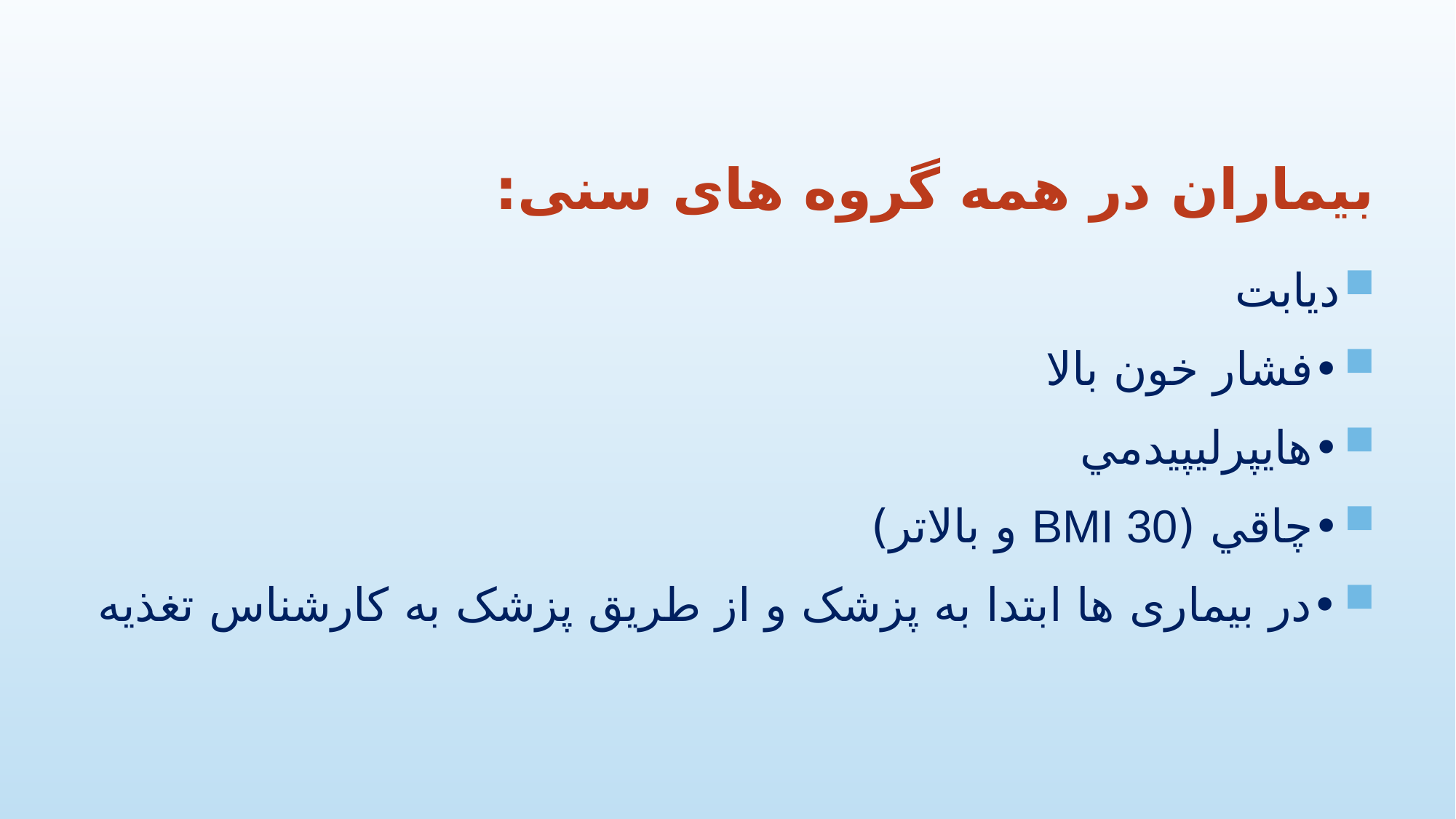

# بیماران در همه گروه های سنی:
ديابت
•فشار خون بالا
•هايپرليپيدمي
•چاقي (BMI 30 و بالاتر)
•در بیماری ها ابتدا به پزشک و از طریق پزشک به کارشناس تغذیه